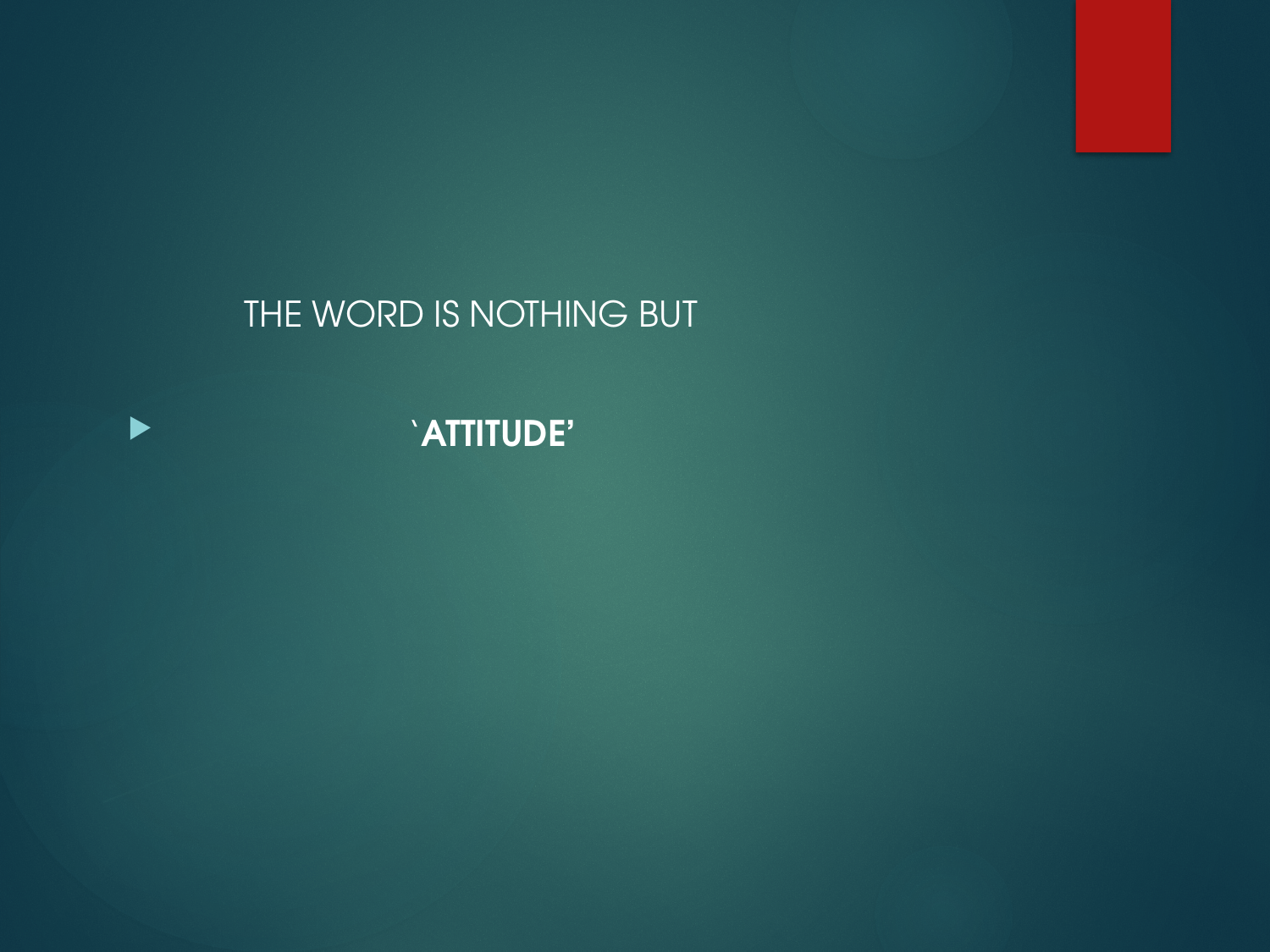

#
            THE WORD IS NOTHING BUT

                        ‘ATTITUDE’